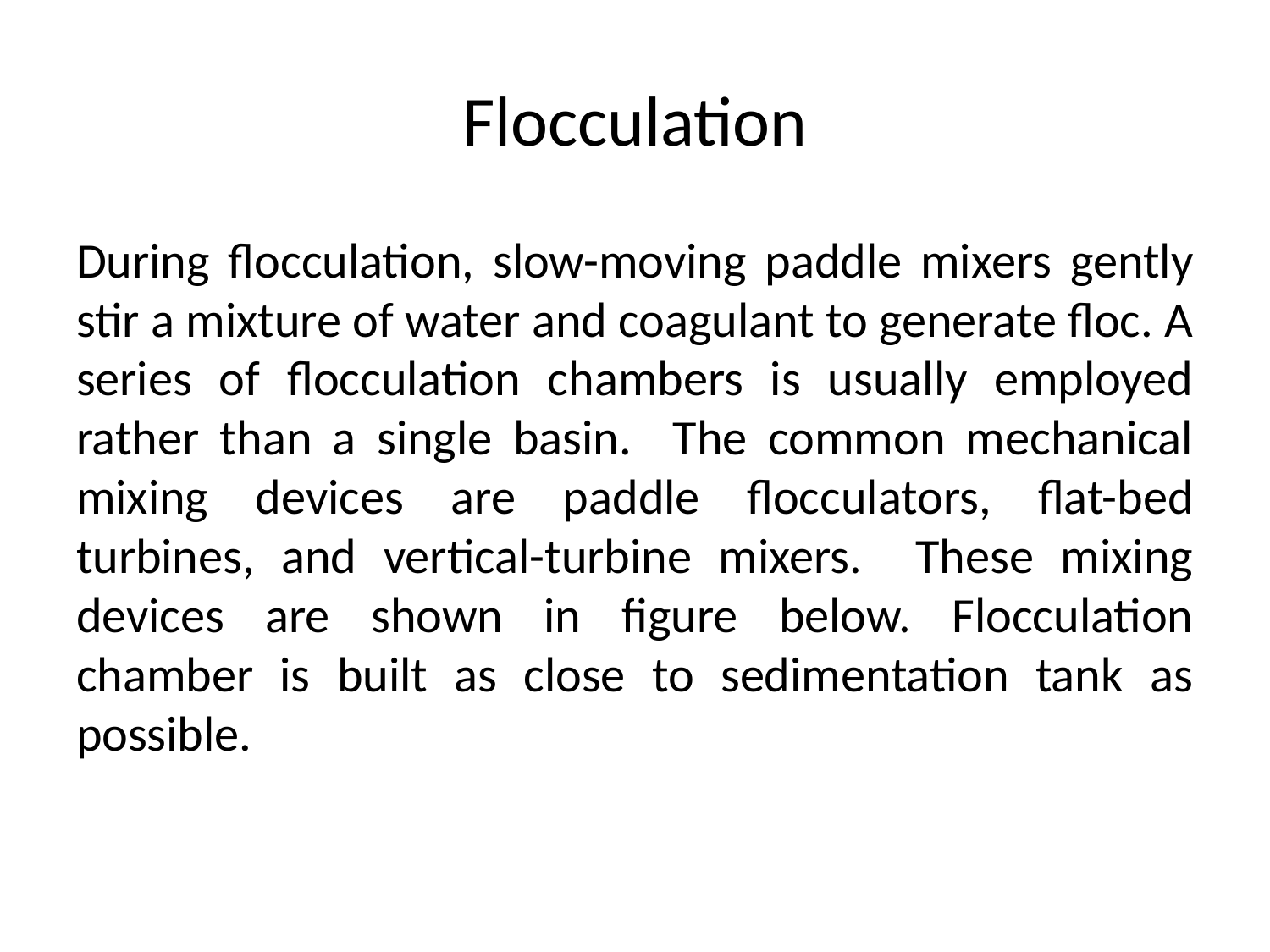

# Flocculation
During flocculation, slow-moving paddle mixers gently stir a mixture of water and coagulant to generate floc. A series of flocculation chambers is usually employed rather than a single basin.  The common mechanical mixing devices are paddle flocculators, flat-bed turbines, and vertical-turbine mixers.  These mixing devices are shown in figure below. Flocculation chamber is built as close to sedimentation tank as possible.